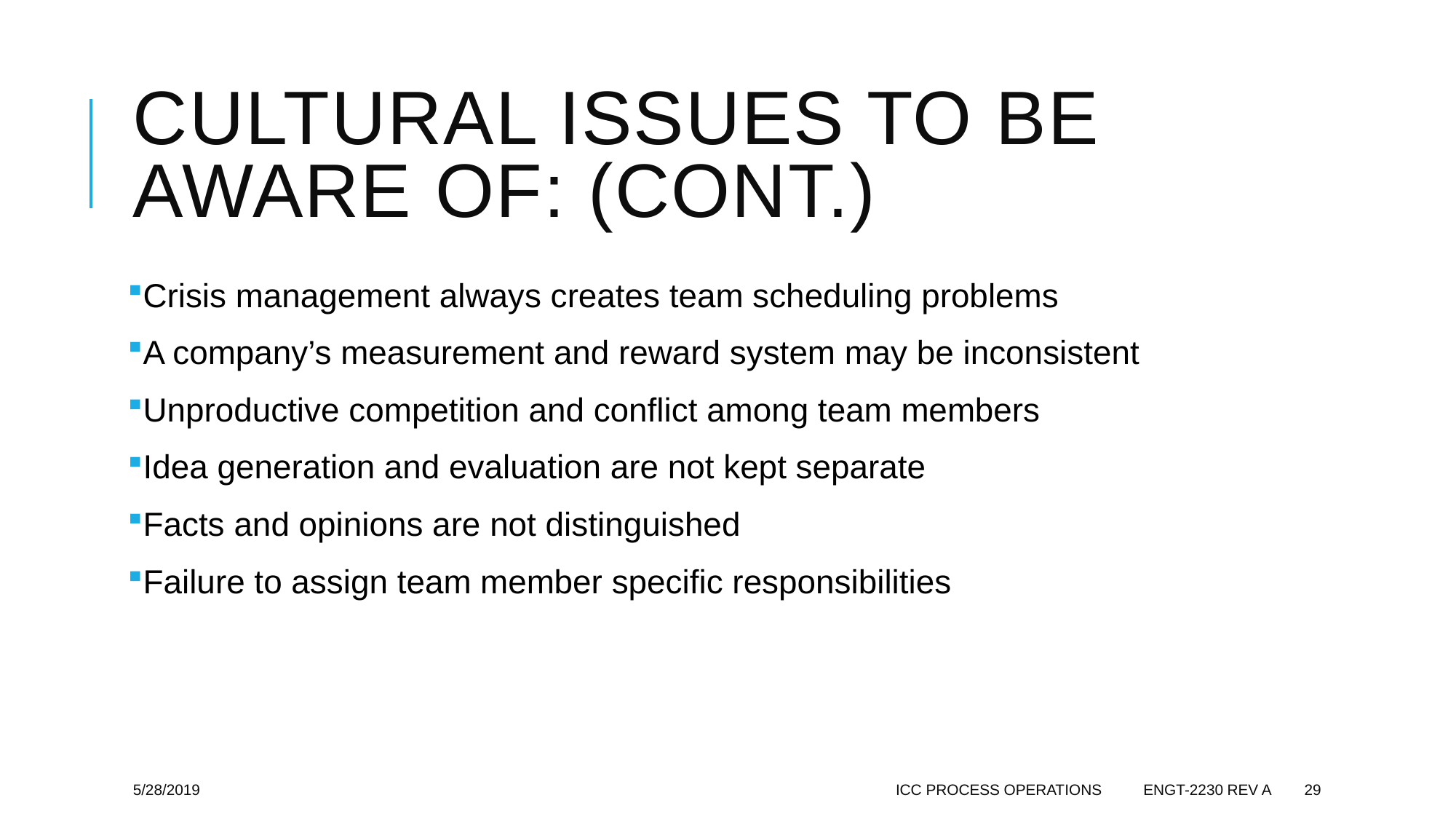

# Cultural issues to be aware of: (cont.)
Crisis management always creates team scheduling problems
A company’s measurement and reward system may be inconsistent
Unproductive competition and conflict among team members
Idea generation and evaluation are not kept separate
Facts and opinions are not distinguished
Failure to assign team member specific responsibilities
5/28/2019
ICC Process Operations          ENGT-2230 Rev A
29